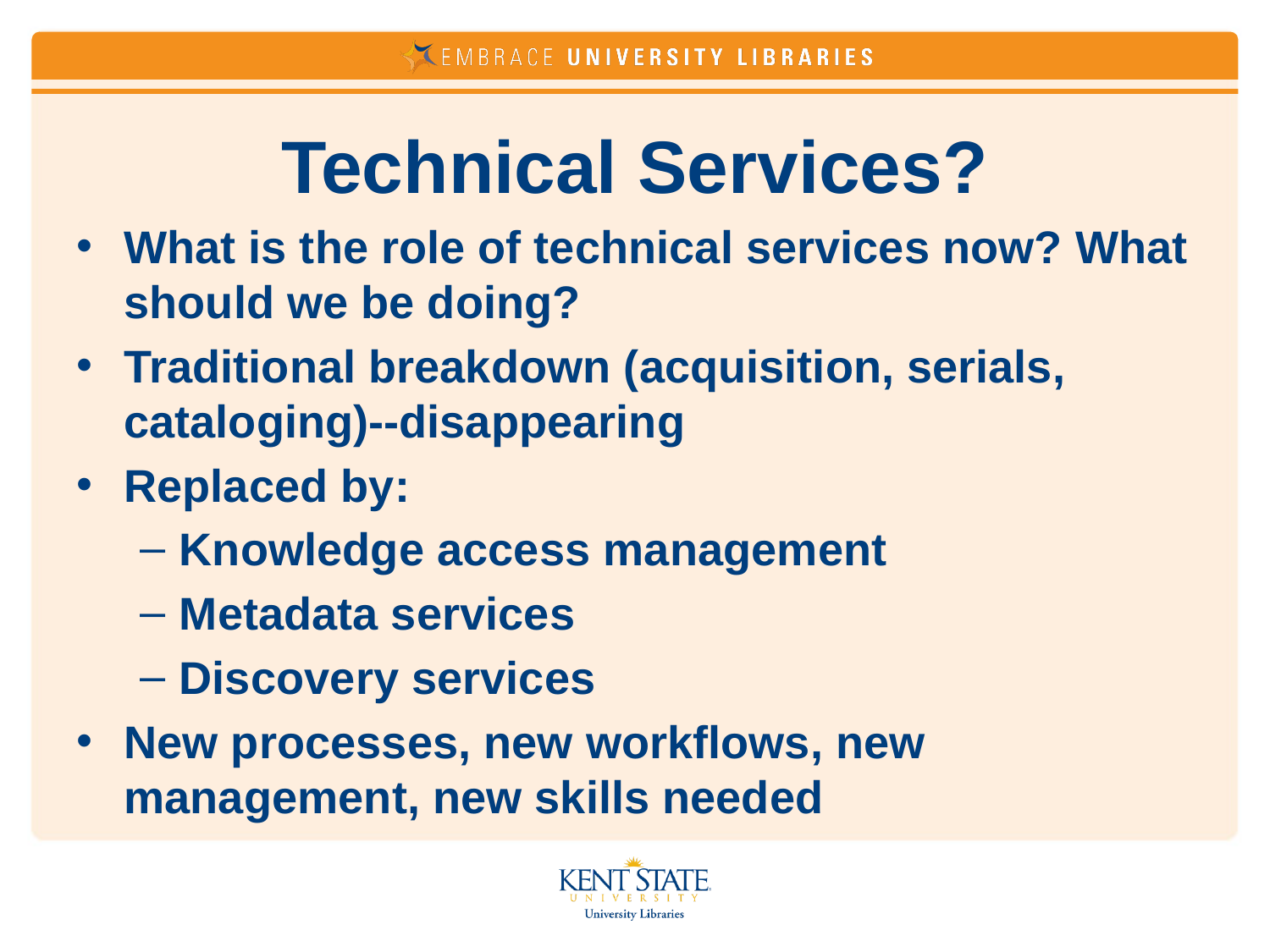

# Technical Services?
What is the role of technical services now? What should we be doing?
Traditional breakdown (acquisition, serials, cataloging)--disappearing
Replaced by:
Knowledge access management
Metadata services
Discovery services
New processes, new workflows, new management, new skills needed